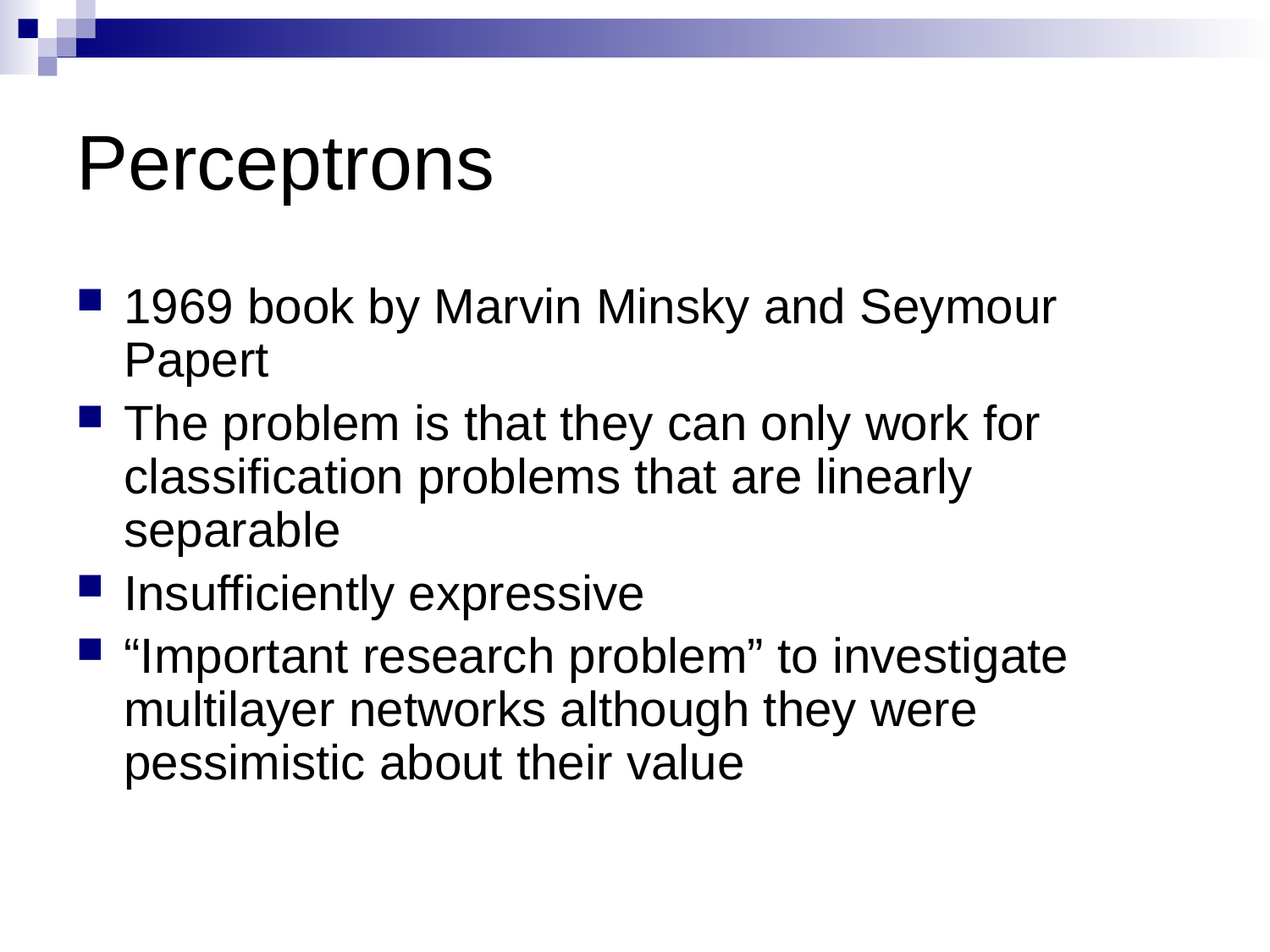

# Perceptrons
1969 book by Marvin Minsky and Seymour Papert
The problem is that they can only work for classification problems that are linearly separable
Insufficiently expressive
“Important research problem” to investigate multilayer networks although they were pessimistic about their value